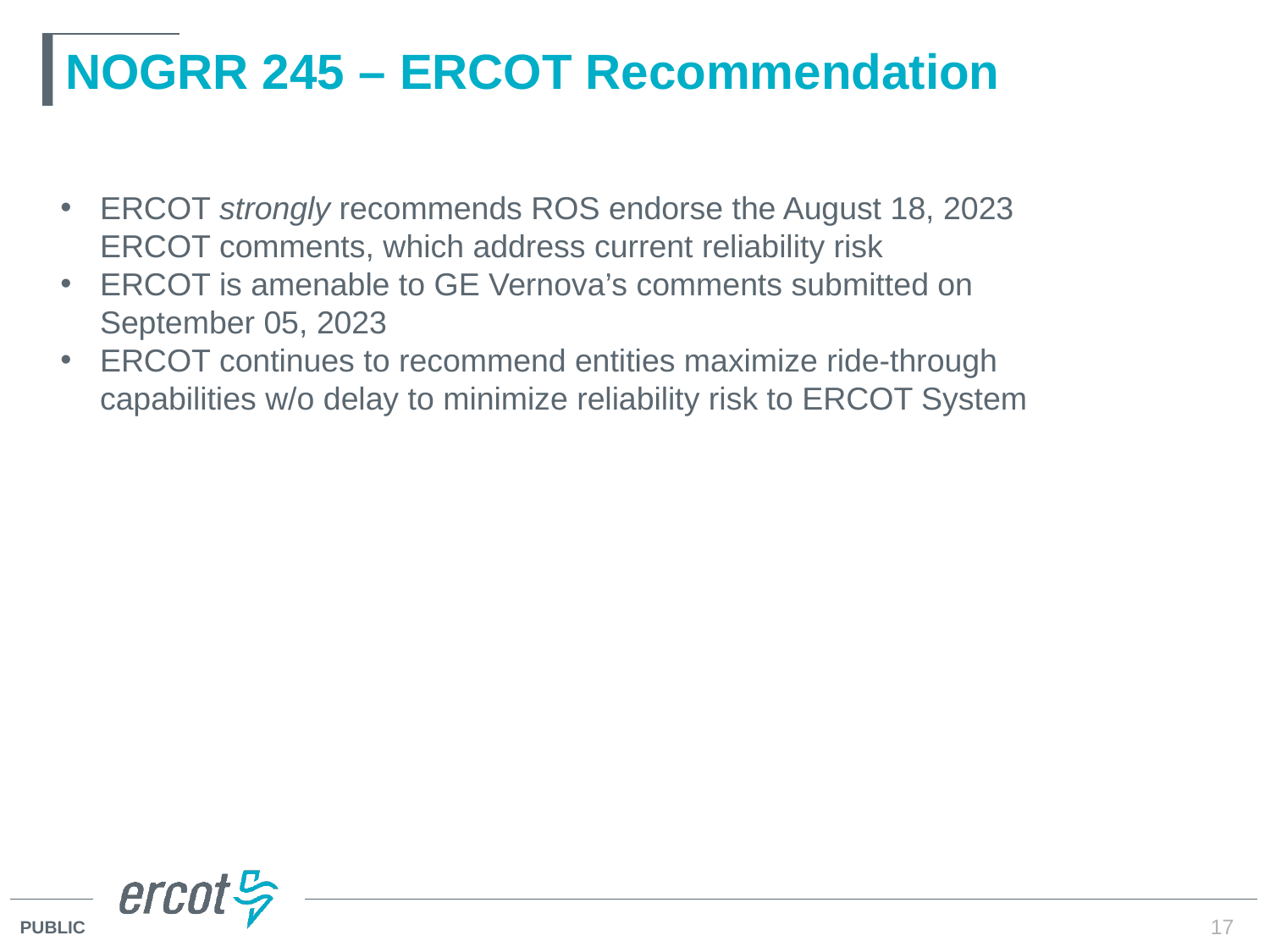

# NOGRR 245 – ERCOT Recommendation

ERCOT strongly recommends ROS endorse the August 18, 2023 ERCOT comments, which address current reliability risk
ERCOT is amenable to GE Vernova’s comments submitted on September 05, 2023
ERCOT continues to recommend entities maximize ride-through capabilities w/o delay to minimize reliability risk to ERCOT System

17